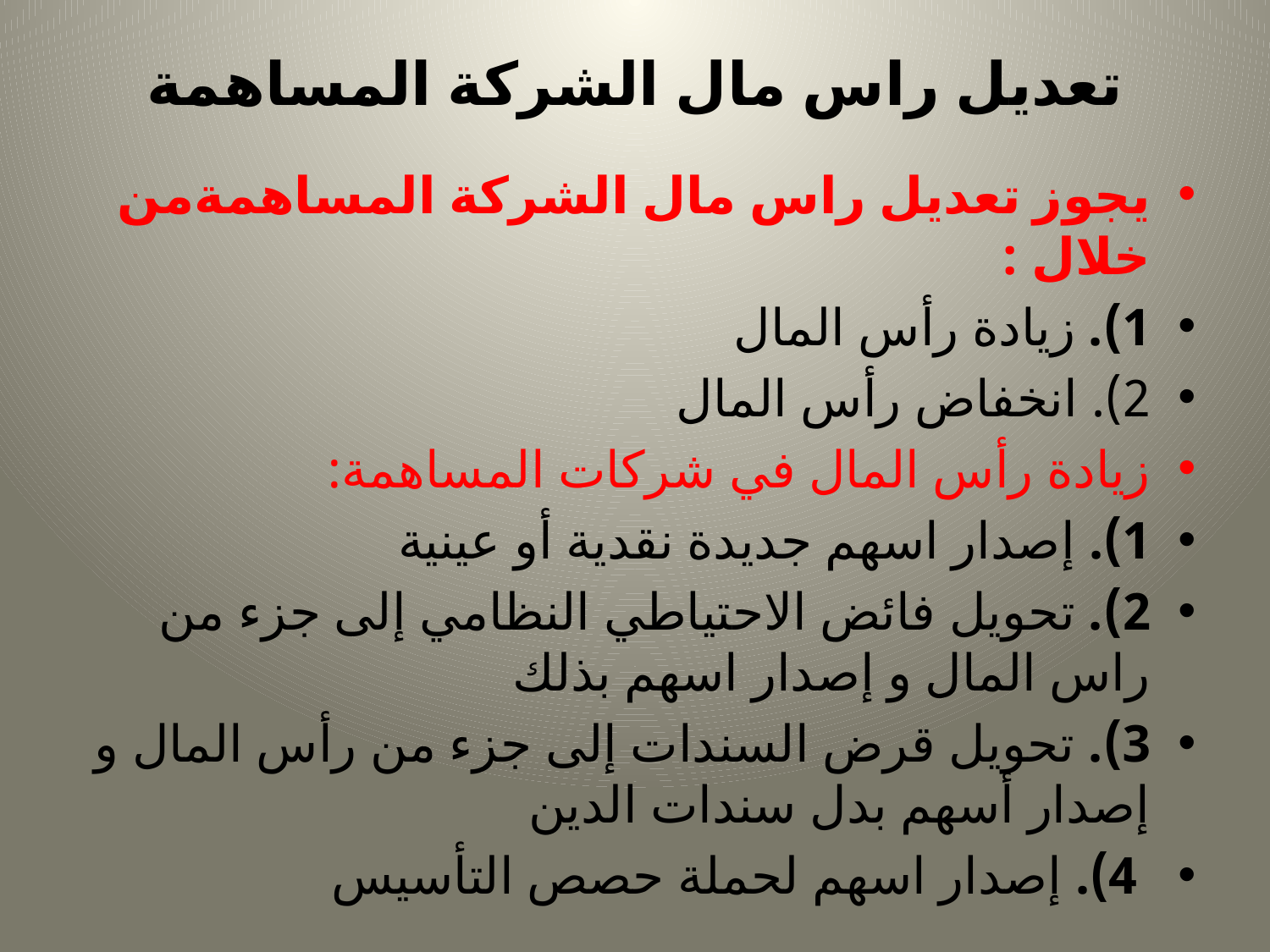

# تعديل راس مال الشركة المساهمة
يجوز تعديل راس مال الشركة المساهمةمن خلال :
1). زيادة رأس المال
2). انخفاض رأس المال
زيادة رأس المال في شركات المساهمة:
1). إصدار اسهم جديدة نقدية أو عينية
2). تحويل فائض الاحتياطي النظامي إلى جزء من راس المال و إصدار اسهم بذلك
3). تحويل قرض السندات إلى جزء من رأس المال و إصدار أسهم بدل سندات الدين
 4). إصدار اسهم لحملة حصص التأسيس